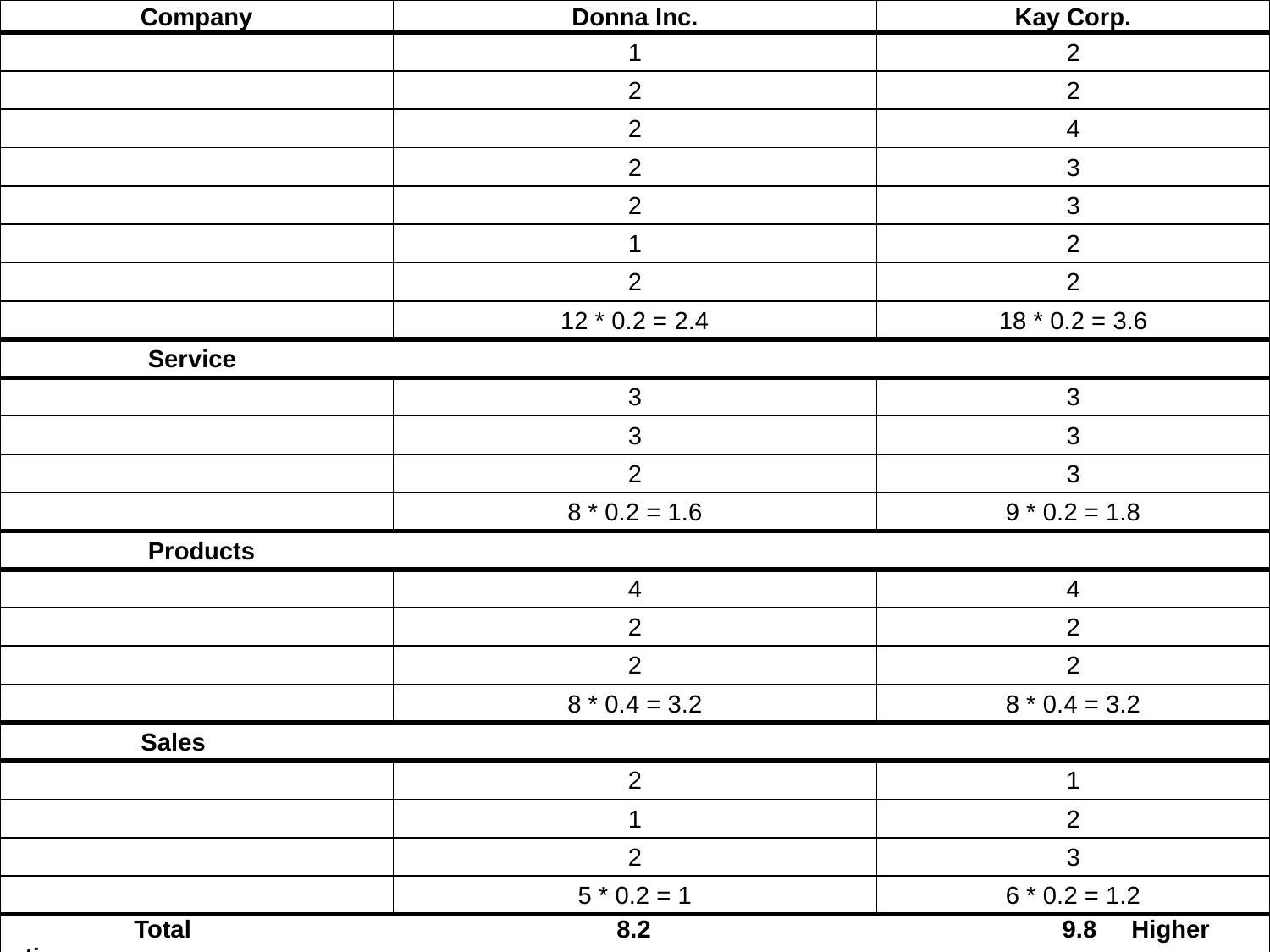

| Company | Donna Inc. | Kay Corp. |
| --- | --- | --- |
|  | 1 | 2 |
|  | 2 | 2 |
|  | 2 | 4 |
|  | 2 | 3 |
|  | 2 | 3 |
|  | 1 | 2 |
|  | 2 | 2 |
|  | 12 \* 0.2 = 2.4 | 18 \* 0.2 = 3.6 |
| Service |  |  |
|  | 3 | 3 |
|  | 3 | 3 |
|  | 2 | 3 |
|  | 8 \* 0.2 = 1.6 | 9 \* 0.2 = 1.8 |
| Products |  |  |
|  | 4 | 4 |
|  | 2 | 2 |
|  | 2 | 2 |
|  | 8 \* 0.4 = 3.2 | 8 \* 0.4 = 3.2 |
| Sales |  |  |
|  | 2 | 1 |
|  | 1 | 2 |
|  | 2 | 3 |
|  | 5 \* 0.2 = 1 | 6 \* 0.2 = 1.2 |
| Total 8.2 9.8 Higher rating |  |  |
EXERCISE 11.2